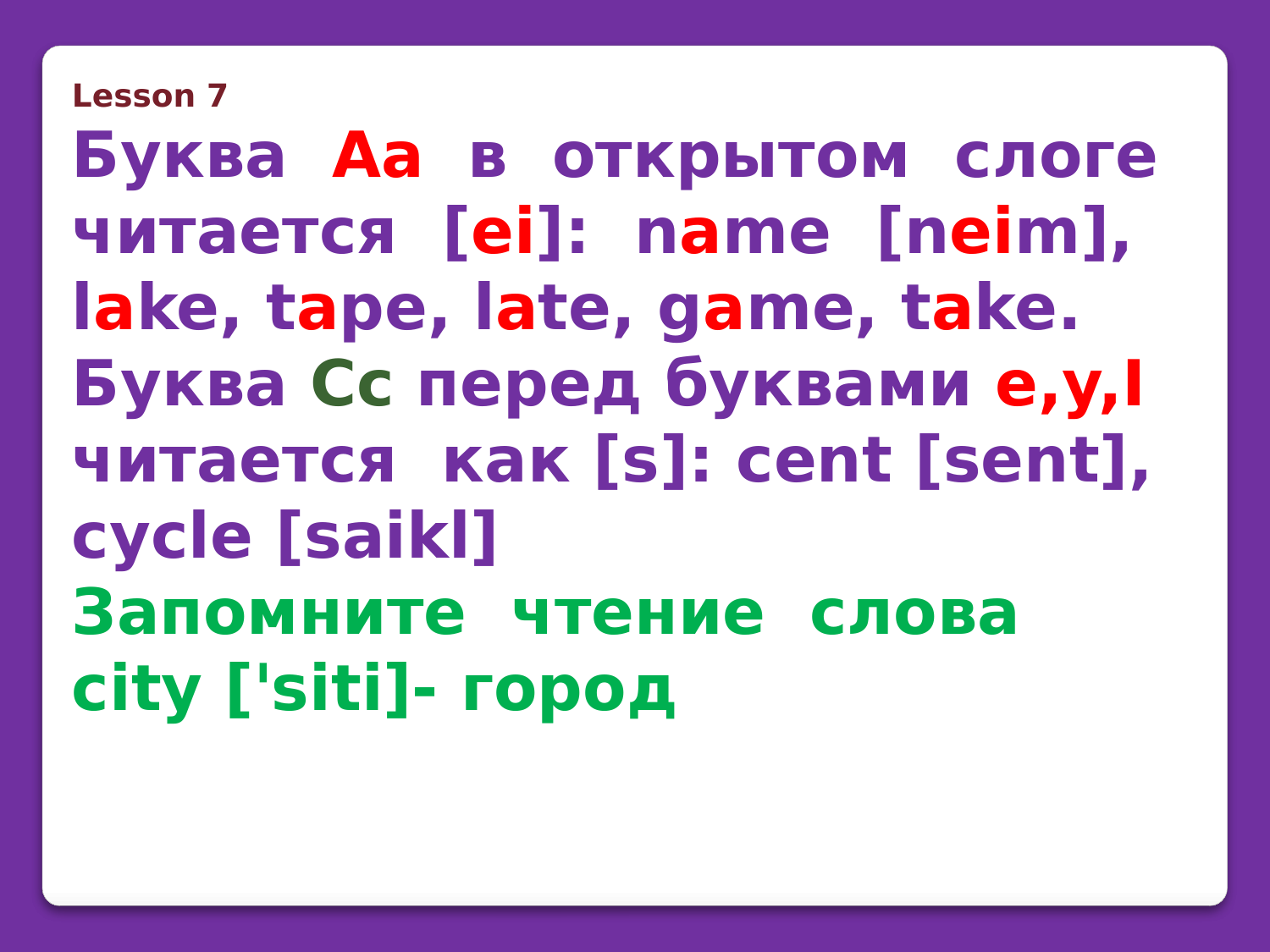

Lesson 7
Буква  Аа  в  открытом  слоге   читается  [ei]:  name  [neim],
lake, tape, late, game, take.
Буква Cc перед буквами e,y,I
читается  как [s]: cent [sent],
cycle [saikl]
Запомните  чтение  слова
сity ['siti]- город